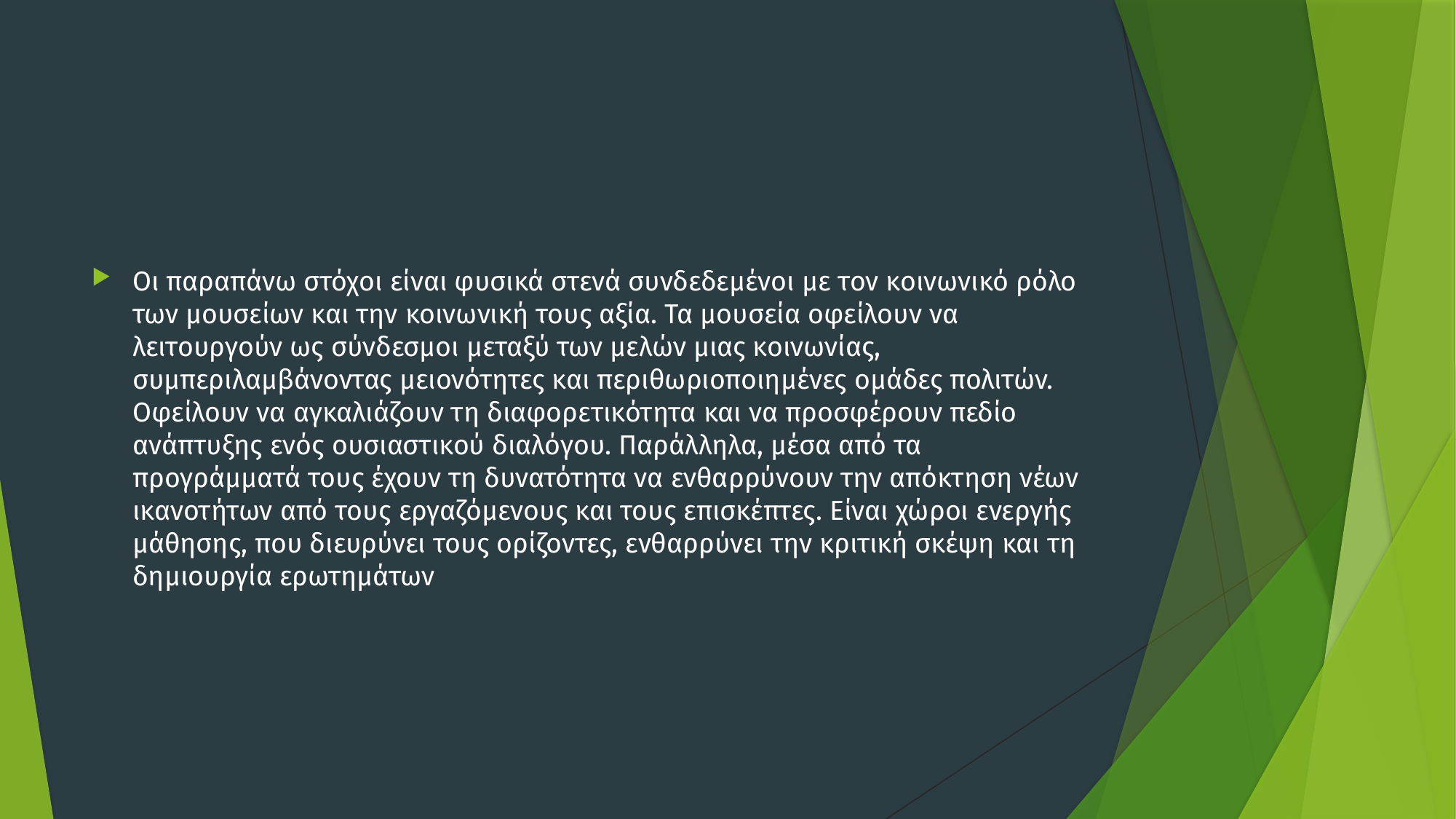

#
Οι παραπάνω στόχοι είναι φυσικά στενά συνδεδεμένοι με τον κοινωνικό ρόλο των μουσείων και την κοινωνική τους αξία. Τα μουσεία οφείλουν να λειτουργούν ως σύνδεσμοι μεταξύ των μελών μιας κοινωνίας, συμπεριλαμβάνοντας μειονότητες και περιθωριοποιημένες ομάδες πολιτών. Οφείλουν να αγκαλιάζουν τη διαφορετικότητα και να προσφέρουν πεδίο ανάπτυξης ενός ουσιαστικού διαλόγου. Παράλληλα, μέσα από τα προγράμματά τους έχουν τη δυνατότητα να ενθαρρύνουν την απόκτηση νέων ικανοτήτων από τους εργαζόμενους και τους επισκέπτες. Είναι χώροι ενεργής μάθησης, που διευρύνει τους ορίζοντες, ενθαρρύνει την κριτική σκέψη και τη δημιουργία ερωτημάτων